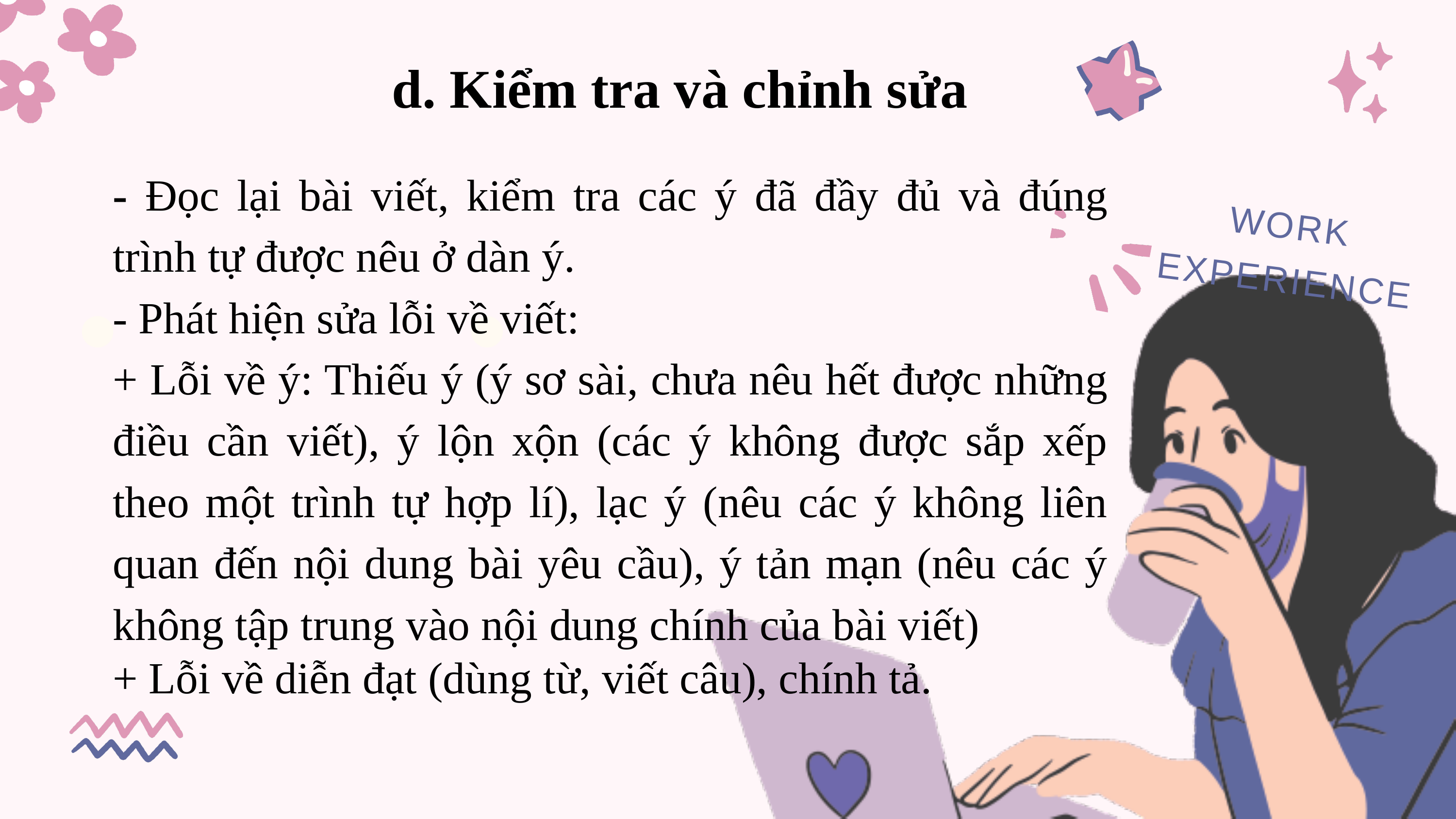

d. Kiểm tra và chỉnh sửa

- Đọc lại bài viết, kiểm tra các ý đã đầy đủ và đúng trình tự được nêu ở dàn ý.
- Phát hiện sửa lỗi về viết:
+ Lỗi về ý: Thiếu ý (ý sơ sài, chưa nêu hết được những điều cần viết), ý lộn xộn (các ý không được sắp xếp theo một trình tự hợp lí), lạc ý (nêu các ý không liên quan đến nội dung bài yêu cầu), ý tản mạn (nêu các ý không tập trung vào nội dung chính của bài viết)
+ Lỗi về diễn đạt (dùng từ, viết câu), chính tả.
WORK EXPERIENCE